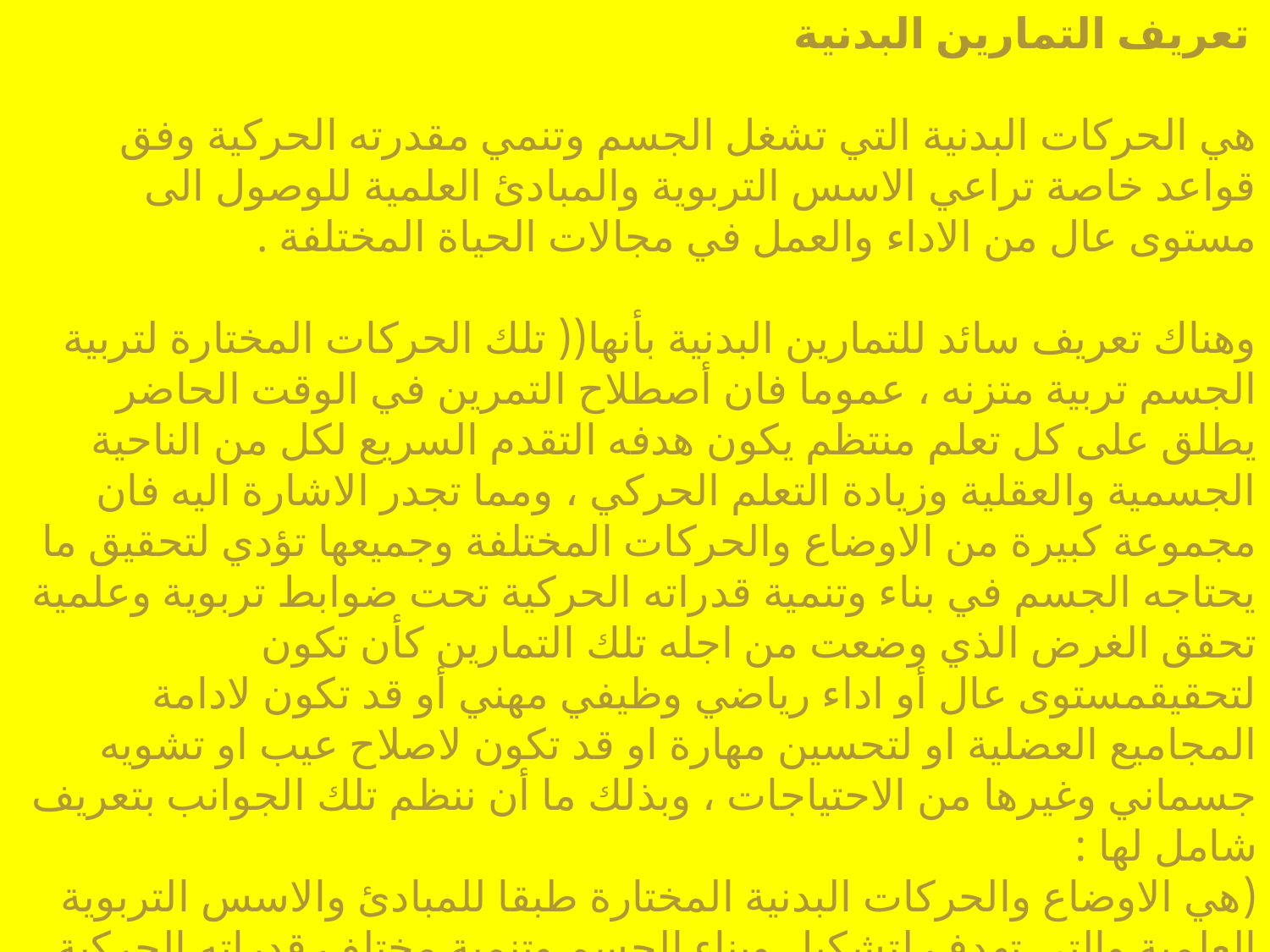

تعريف التمارين البدنية

هي الحركات البدنية التي تشغل الجسم وتنمي مقدرته الحركية وفق قواعد خاصة تراعي الاسس التربوية والمبادئ العلمية للوصول الى مستوى عال من الاداء والعمل في مجالات الحياة المختلفة .

وهناك تعريف سائد للتمارين البدنية بأنها(( تلك الحركات المختارة لتربية الجسم تربية متزنه ، عموما فان أصطلاح التمرين في الوقت الحاضر يطلق على كل تعلم منتظم يكون هدفه التقدم السريع لكل من الناحية الجسمية والعقلية وزيادة التعلم الحركي ، ومما تجدر الاشارة اليه فان مجموعة كبيرة من الاوضاع والحركات المختلفة وجميعها تؤدي لتحقيق ما يحتاجه الجسم في بناء وتنمية قدراته الحركية تحت ضوابط تربوية وعلمية تحقق الغرض الذي وضعت من اجله تلك التمارين كأن تكون لتحقيقمستوى عال أو اداء رياضي وظيفي مهني أو قد تكون لادامة المجاميع العضلية او لتحسين مهارة او قد تكون لاصلاح عيب او تشويه جسماني وغيرها من الاحتياجات ، وبذلك ما أن ننظم تلك الجوانب بتعريف شامل لها :
(هي الاوضاع والحركات البدنية المختارة طبقا للمبادئ والاسس التربوية العلمية والتي تهدف لتشكيل وبناء الجسم وتنمية مختلف قدراته الحركية لتحقيق الاهداف التي وضعت من اجلها) .